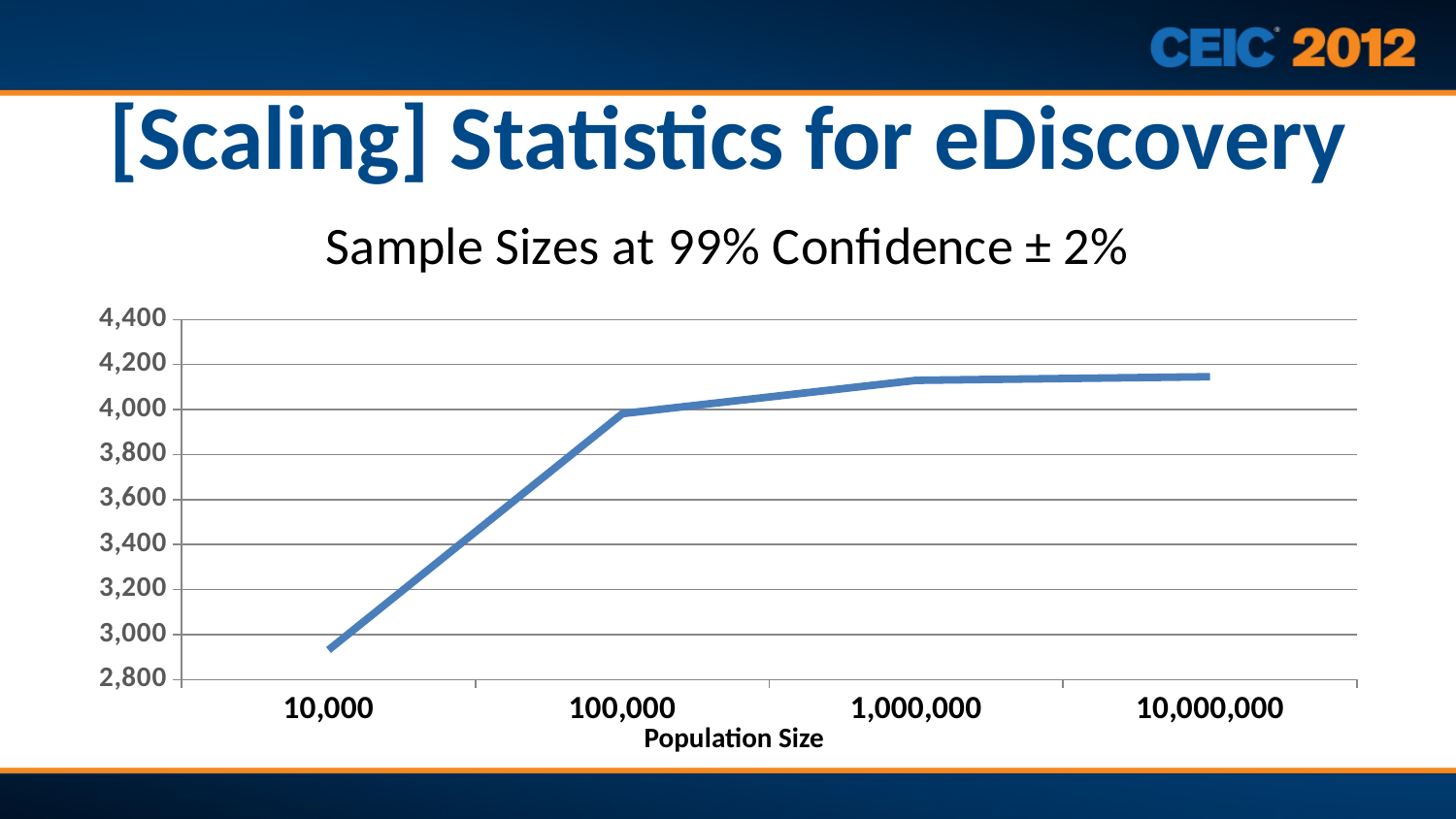

# [Scaling] Statistics for eDiscovery

### Chart: Sample Sizes at 99% Confidence ± 2%

| Category | Sample Size |
|---|---|
| 10000 | 2932.0 |
| 100000 | 3982.0 |
| 1000000 | 4130.0 |
| 10000000 | 4146.0 |

Population Size